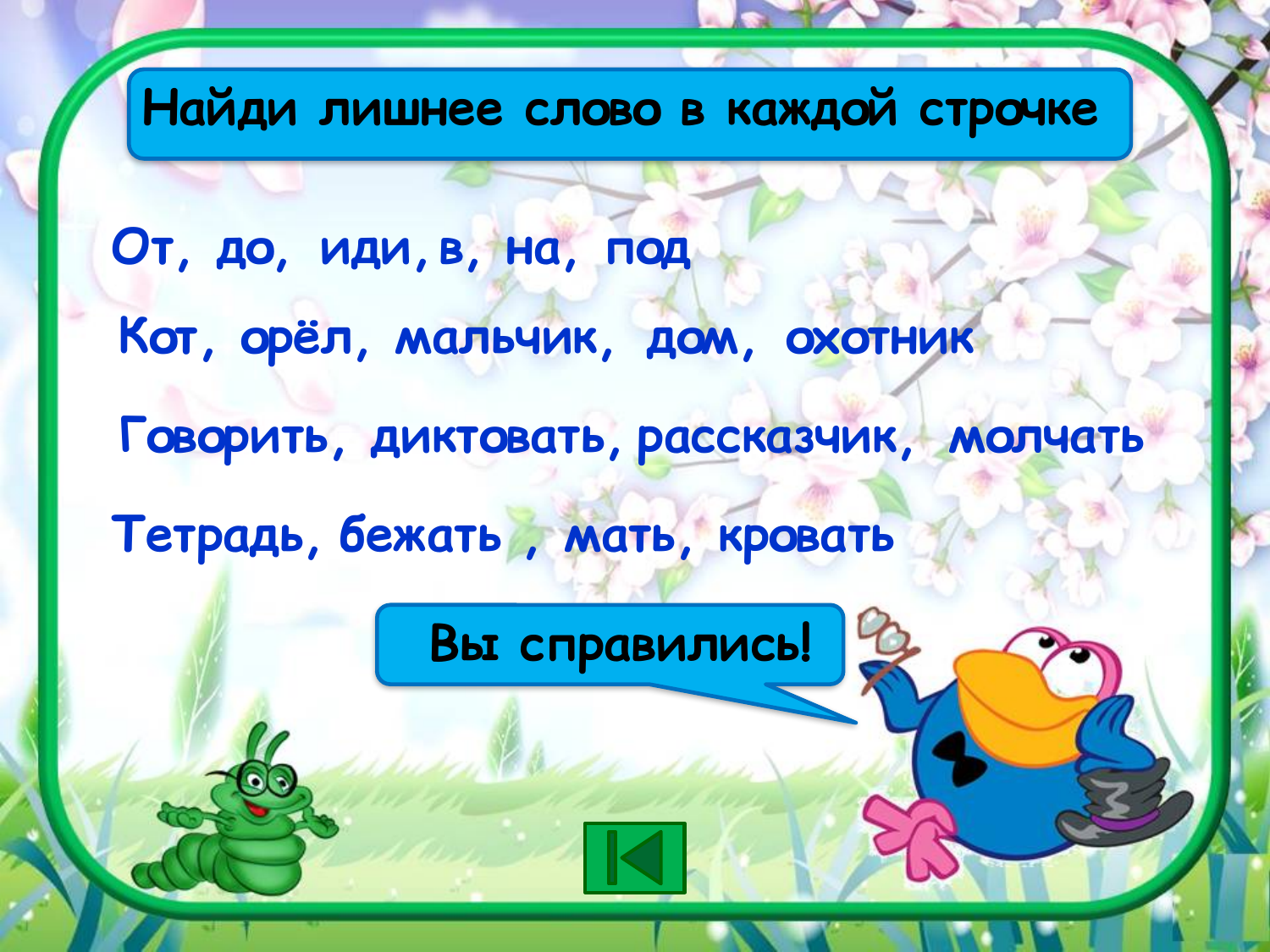

Найди лишнее слово в каждой строчке

От, до,
иди,

в, на, под
Кот, орёл, мальчик,
дом,
охотник
Говорить, диктовать,
рассказчик,
   молчать
Тетрадь,
бежать
, мать, кровать

Вы справились!